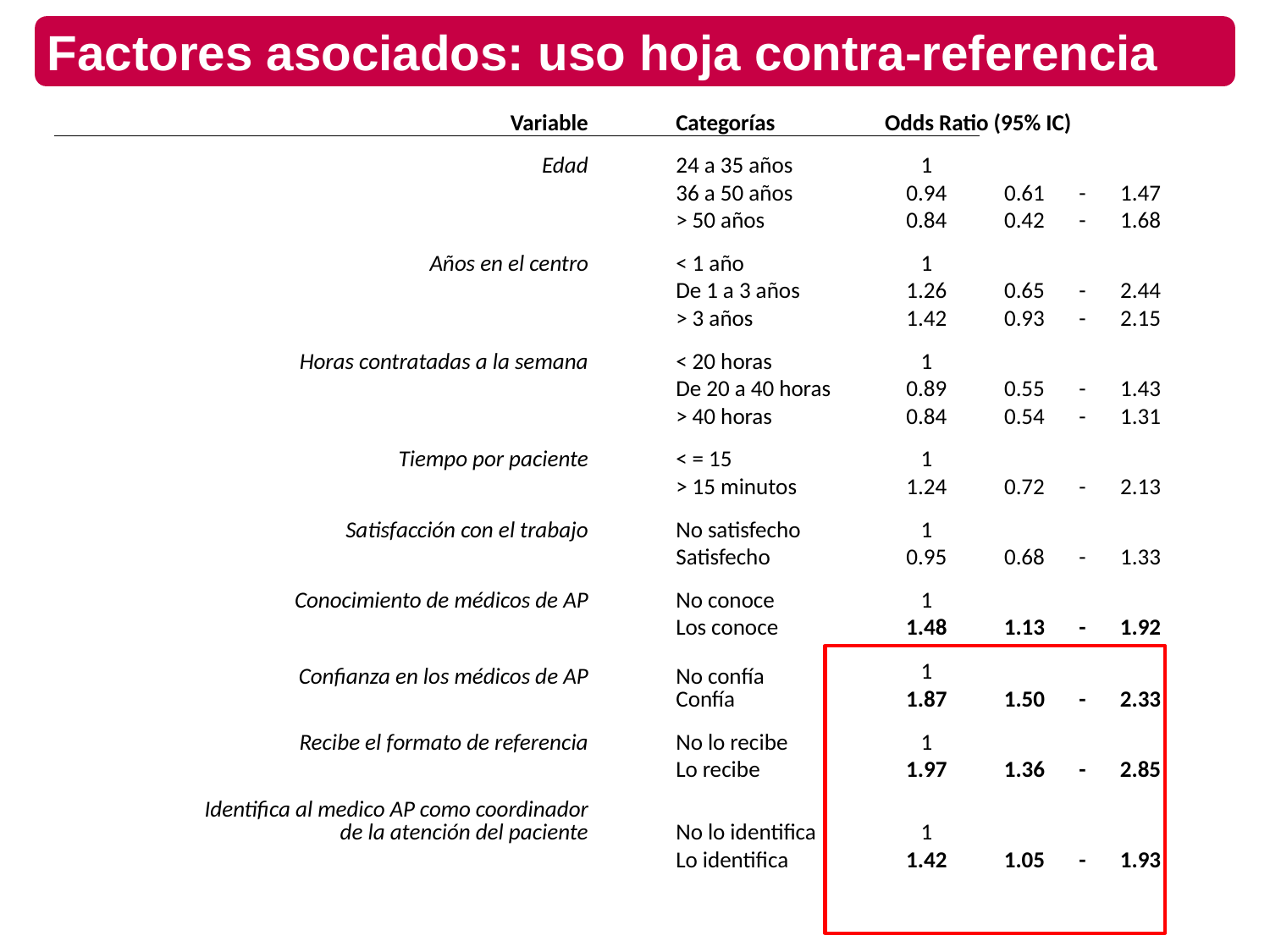

Factores asociados: uso hoja contra-referencia
| Variable |  | Categorías | Odds Ratio (95% IC) |  |  |  |
| --- | --- | --- | --- | --- | --- | --- |
|  |  |  |  |  |  |  |
| Edad |  | 24 a 35 años | 1 |  |  |  |
|  |  | 36 a 50 años | 0.94 | 0.61 | - | 1.47 |
|  |  | > 50 años | 0.84 | 0.42 | - | 1.68 |
|  |  |  |  |  |  |  |
| Años en el centro |  | < 1 año | 1 |  |  |  |
|  |  | De 1 a 3 años | 1.26 | 0.65 | - | 2.44 |
|  |  | > 3 años | 1.42 | 0.93 | - | 2.15 |
|  |  |  |  |  |  |  |
| Horas contratadas a la semana |  | < 20 horas | 1 |  |  |  |
|  |  | De 20 a 40 horas | 0.89 | 0.55 | - | 1.43 |
|  |  | > 40 horas | 0.84 | 0.54 | - | 1.31 |
|  |  |  |  |  |  |  |
| Tiempo por paciente |  | < = 15 | 1 |  |  |  |
|  |  | > 15 minutos | 1.24 | 0.72 | - | 2.13 |
|  |  |  |  |  |  |  |
| Satisfacción con el trabajo |  | No satisfecho | 1 |  |  |  |
|  |  | Satisfecho | 0.95 | 0.68 | - | 1.33 |
|  |  |  |  |  |  |  |
| Conocimiento de médicos de AP |  | No conoce | 1 |  |  |  |
|  |  | Los conoce | 1.48 | 1.13 | - | 1.92 |
|  |  |  |  |  |  |  |
| Confianza en los médicos de AP |  | No confía Confía | 1 | 1.50 | - | 2.33 |
|  |  |  | 1.87 |  |  |  |
|  |  |  |  |  |  |  |
| Recibe el formato de referencia |  | No lo recibe | 1 |  |  |  |
|  |  | Lo recibe | 1.97 | 1.36 | - | 2.85 |
|  |  |  |  |  |  |  |
| Identifica al medico AP como coordinador de la atención del paciente |  | No lo identifica | 1 |  |  |  |
|  |  | Lo identifica | 1.42 | 1.05 | - | 1.93 |